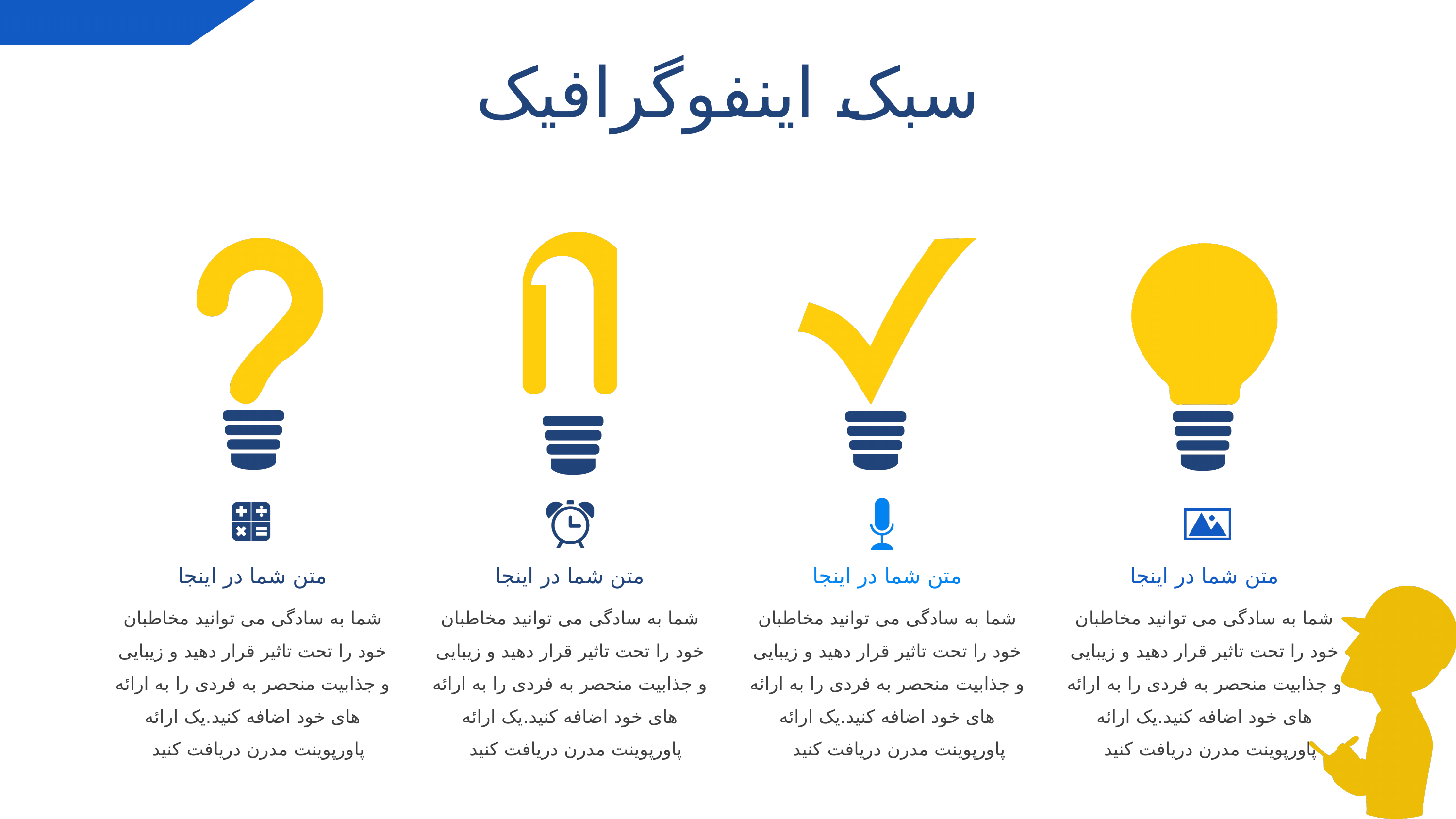

سبک اینفوگرافیک

متن شما در اینجا
متن شما در اینجا
متن شما در اینجا
متن شما در اینجا

شما به سادگی می توانید مخاطبان خود را تحت تاثیر قرار دهید و زیبایی و جذابیت منحصر به فردی را به ارائه های خود اضافه کنید.یک ارائه پاورپوینت مدرن دریافت کنید
شما به سادگی می توانید مخاطبان خود را تحت تاثیر قرار دهید و زیبایی و جذابیت منحصر به فردی را به ارائه های خود اضافه کنید.یک ارائه پاورپوینت مدرن دریافت کنید
شما به سادگی می توانید مخاطبان خود را تحت تاثیر قرار دهید و زیبایی و جذابیت منحصر به فردی را به ارائه های خود اضافه کنید.یک ارائه پاورپوینت مدرن دریافت کنید
شما به سادگی می توانید مخاطبان خود را تحت تاثیر قرار دهید و زیبایی و جذابیت منحصر به فردی را به ارائه های خود اضافه کنید.یک ارائه پاورپوینت مدرن دریافت کنید